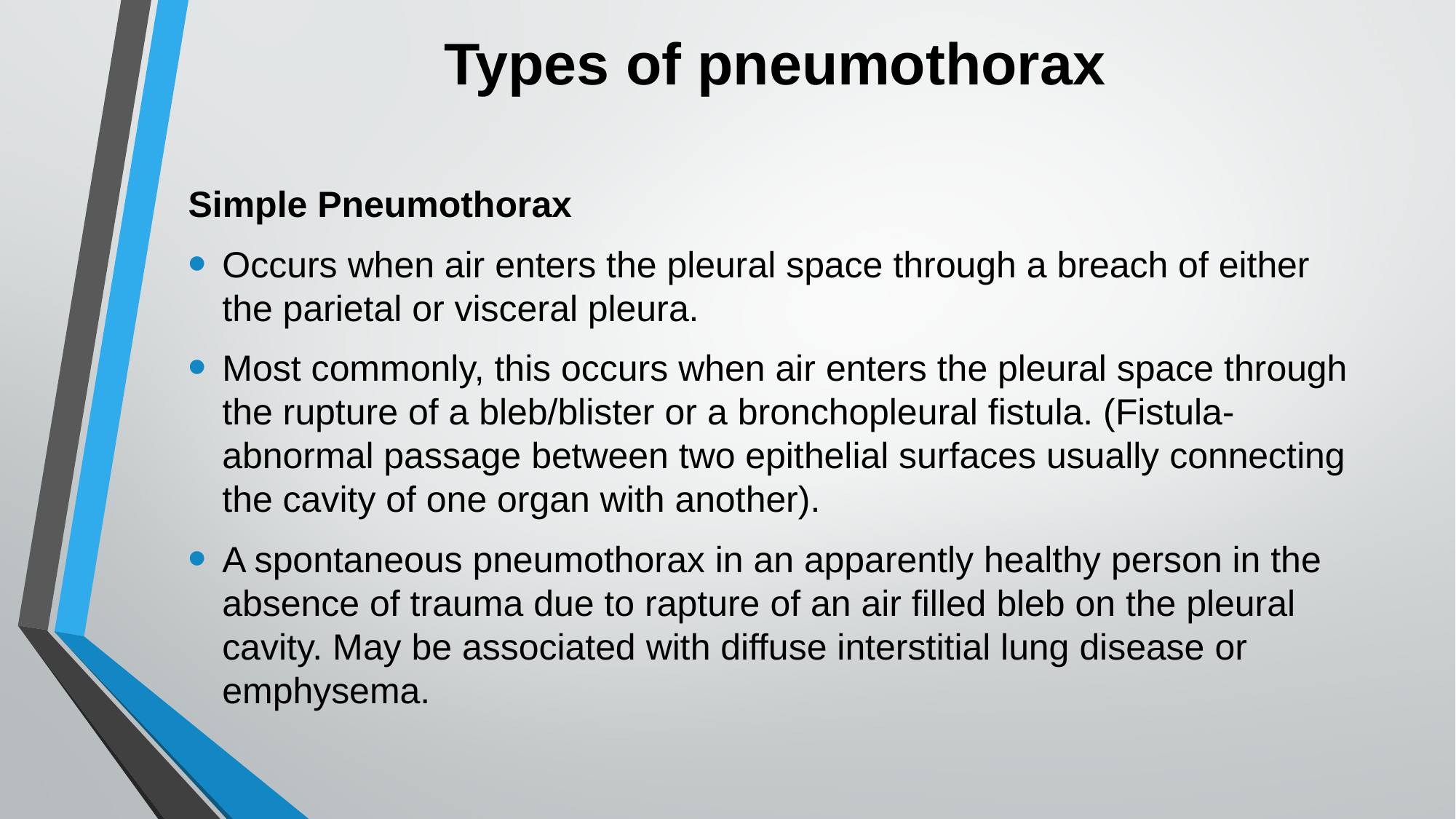

# Types of pneumothorax
Simple Pneumothorax
Occurs when air enters the pleural space through a breach of either the parietal or visceral pleura.
Most commonly, this occurs when air enters the pleural space through the rupture of a bleb/blister or a bronchopleural fistula. (Fistula- abnormal passage between two epithelial surfaces usually connecting the cavity of one organ with another).
A spontaneous pneumothorax in an apparently healthy person in the absence of trauma due to rapture of an air filled bleb on the pleural cavity. May be associated with diffuse interstitial lung disease or emphysema.